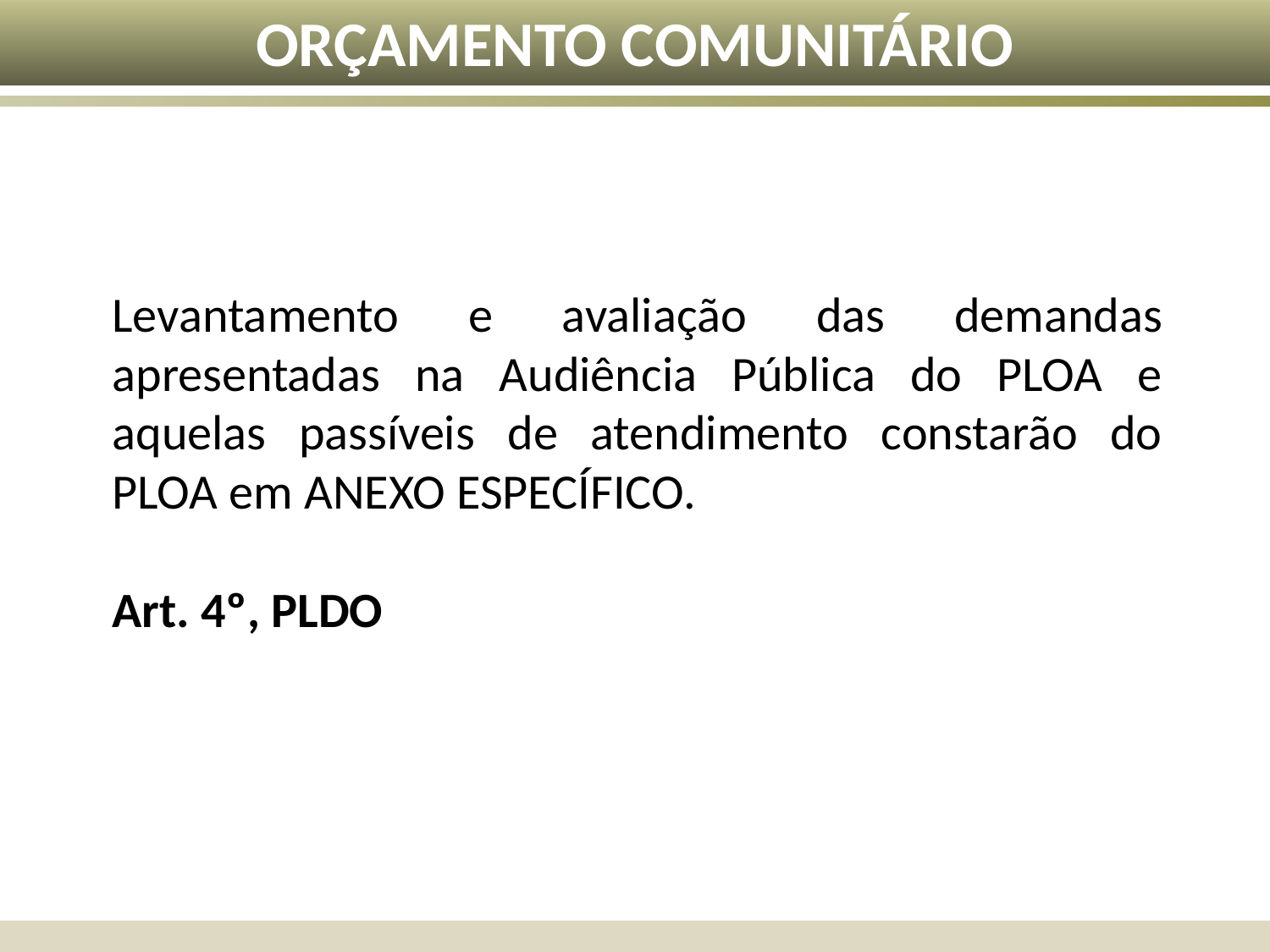

ORÇAMENTO COMUNITÁRIO

Levantamento e avaliação das demandas apresentadas na Audiência Pública do PLOA e aquelas passíveis de atendimento constarão do PLOA em ANEXO ESPECÍFICO.

Art. 4º, PLDO